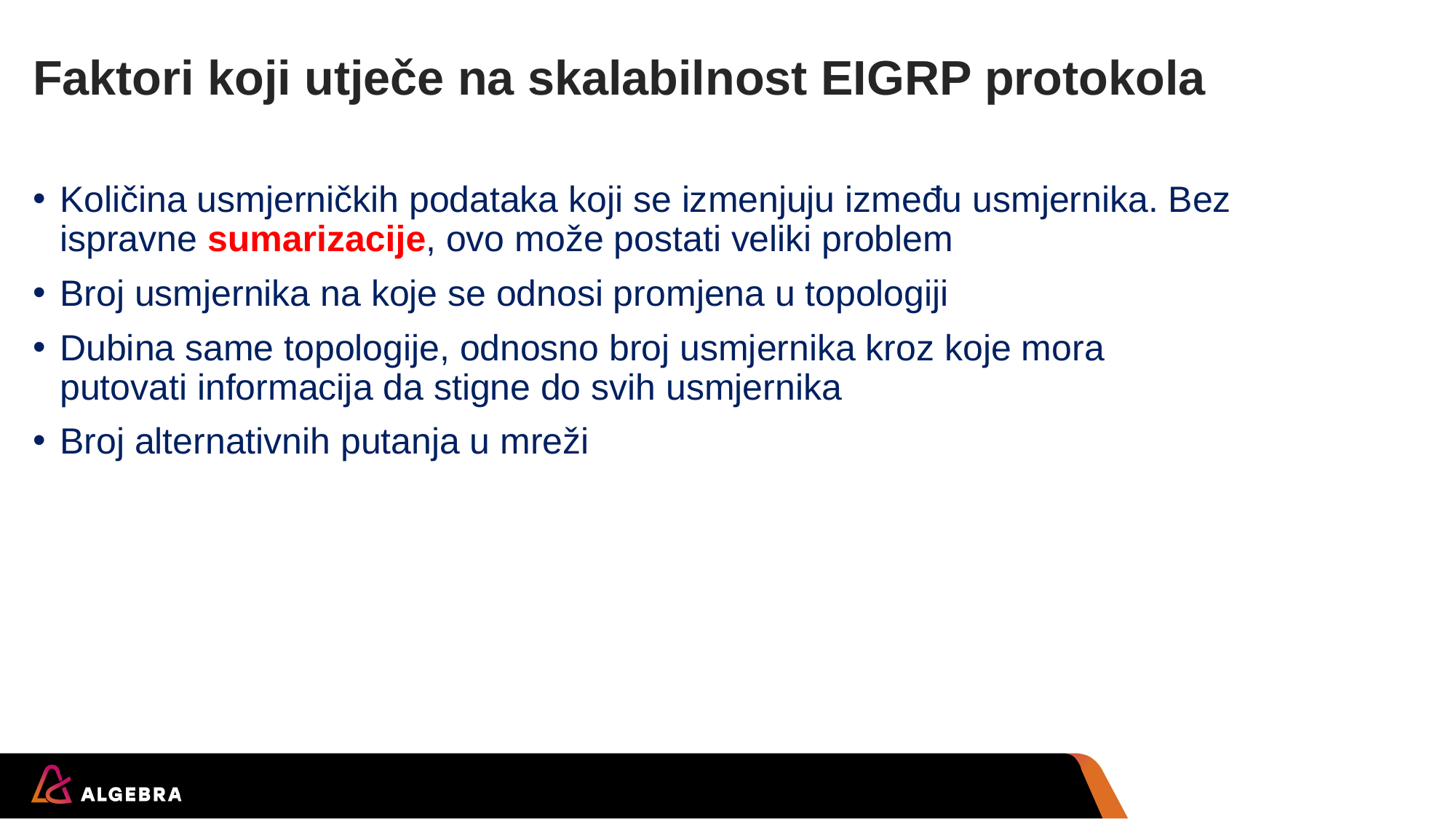

# Faktori koji utječe na skalabilnost EIGRP protokola
Količina usmjerničkih podataka koji se izmenjuju između usmjernika. Bez ispravne sumarizacije, ovo može postati veliki problem
Broj usmjernika na koje se odnosi promjena u topologiji
Dubina same topologije, odnosno broj usmjernika kroz koje mora putovati informacija da stigne do svih usmjernika
Broj alternativnih putanja u mreži